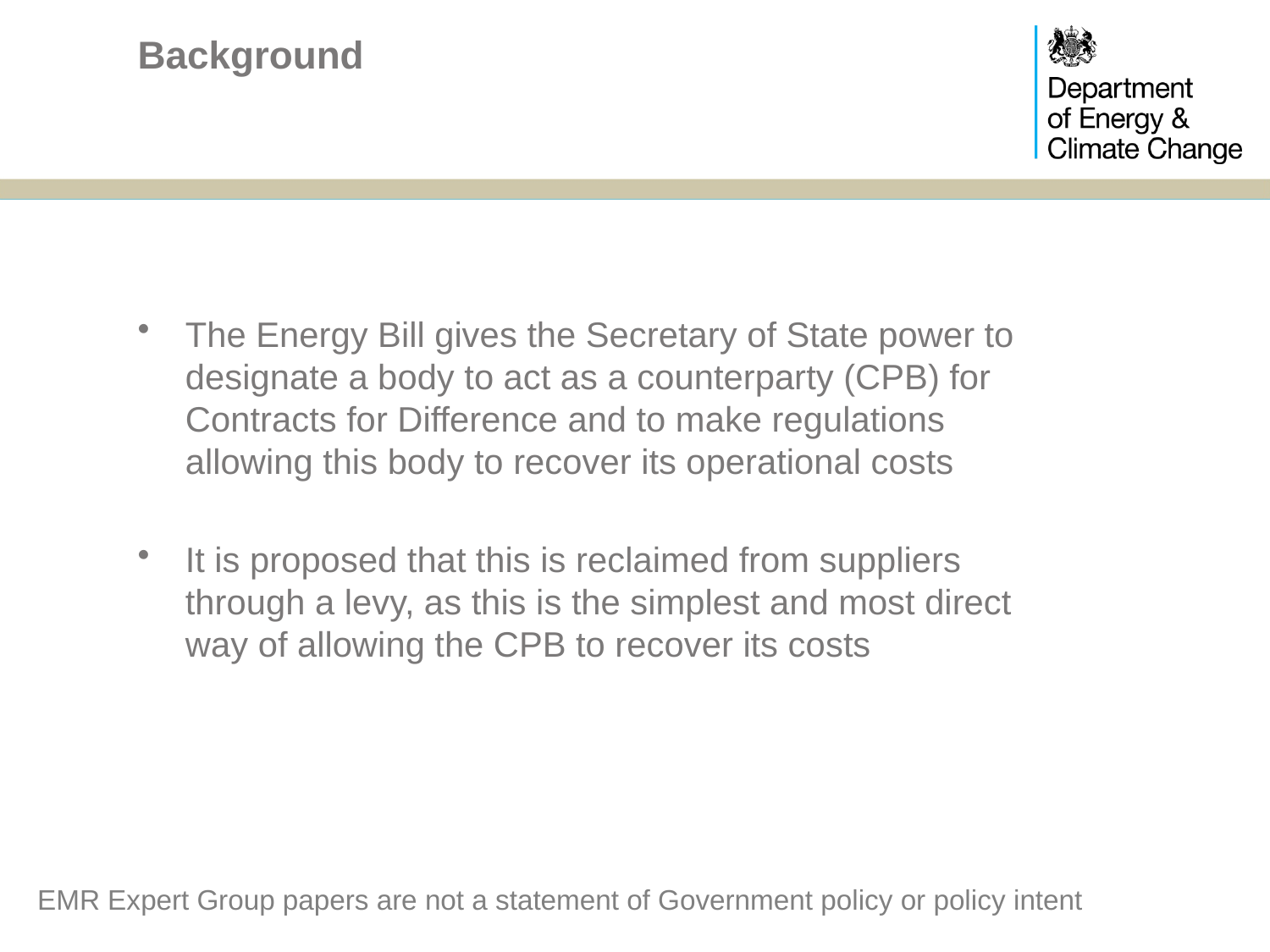

# Background

The Energy Bill gives the Secretary of State power to designate a body to act as a counterparty (CPB) for Contracts for Difference and to make regulations allowing this body to recover its operational costs

It is proposed that this is reclaimed from suppliers through a levy, as this is the simplest and most direct way of allowing the CPB to recover its costs

EMR Expert Group papers are not a statement of Government policy or policy intent